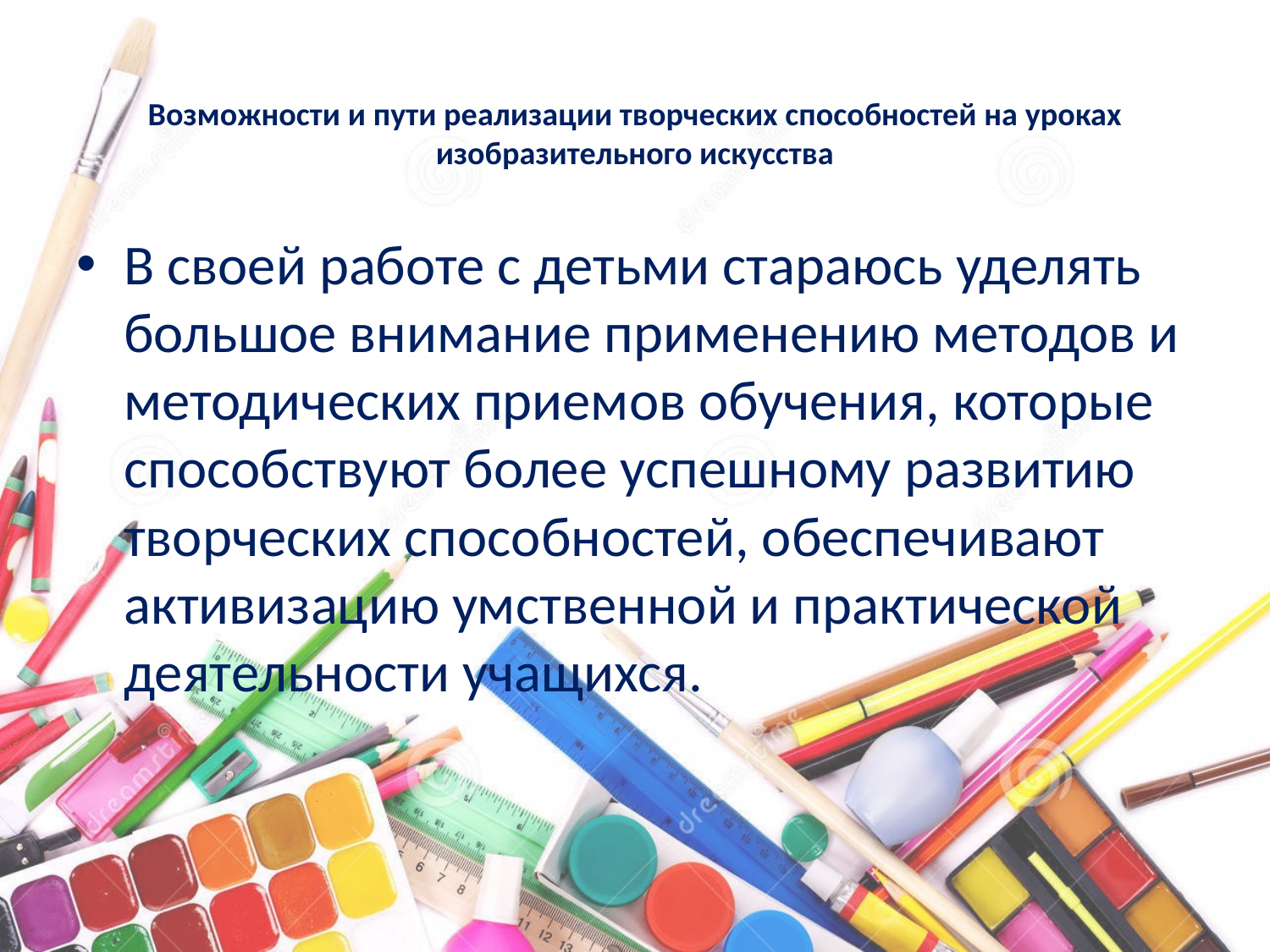

# Возможности и пути реализации творческих способностей на уроках изобразительного искусства
В своей работе с детьми стараюсь уделять большое внимание применению методов и методических приемов обучения, которые способствуют более успешному развитию творческих способностей, обеспечивают активизацию умственной и практической деятельности учащихся.